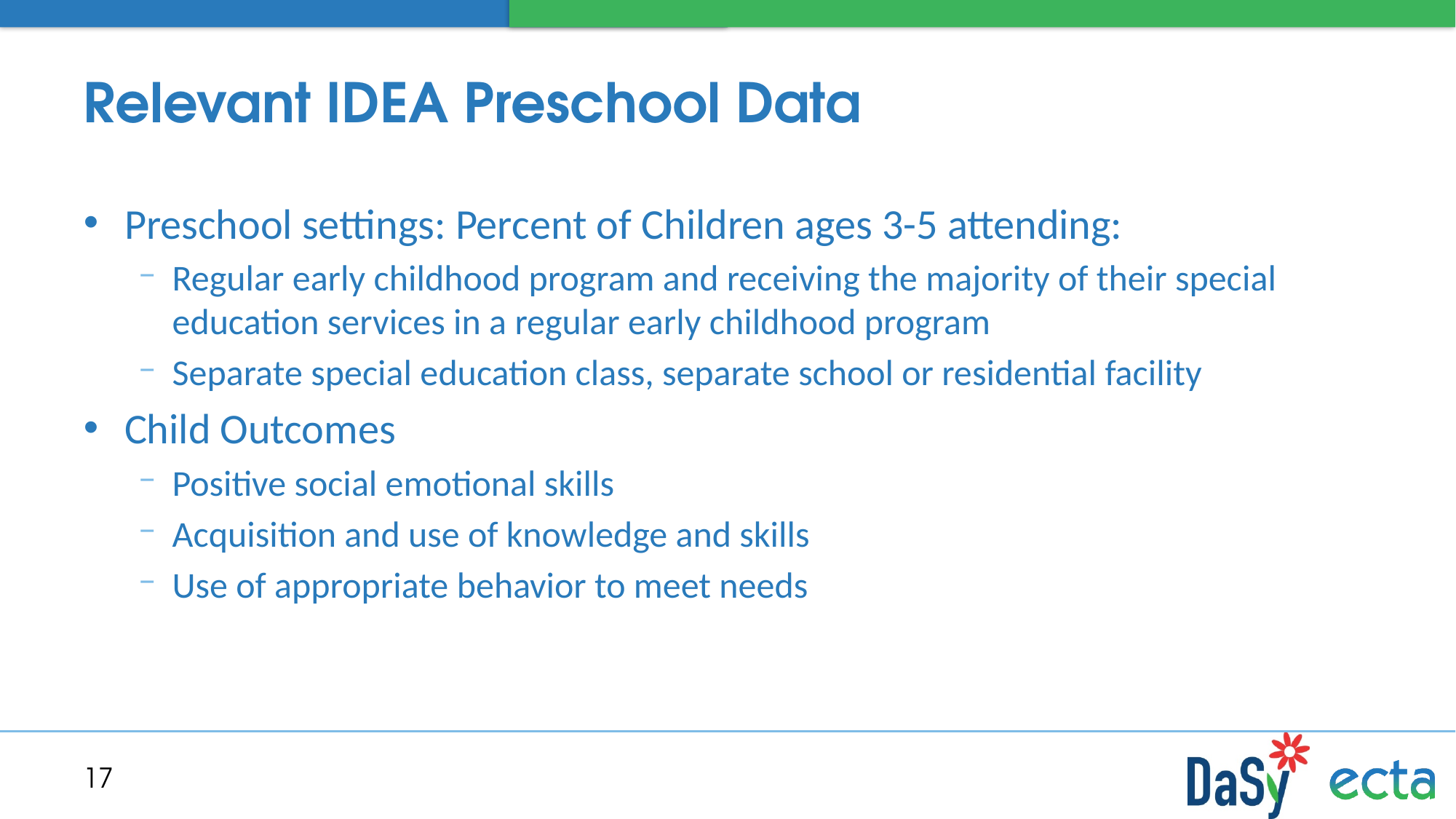

# Relevant IDEA Preschool Data
Preschool settings: Percent of Children ages 3-5 attending:
Regular early childhood program and receiving the majority of their special education services in a regular early childhood program
Separate special education class, separate school or residential facility
Child Outcomes
Positive social emotional skills
Acquisition and use of knowledge and skills
Use of appropriate behavior to meet needs

17